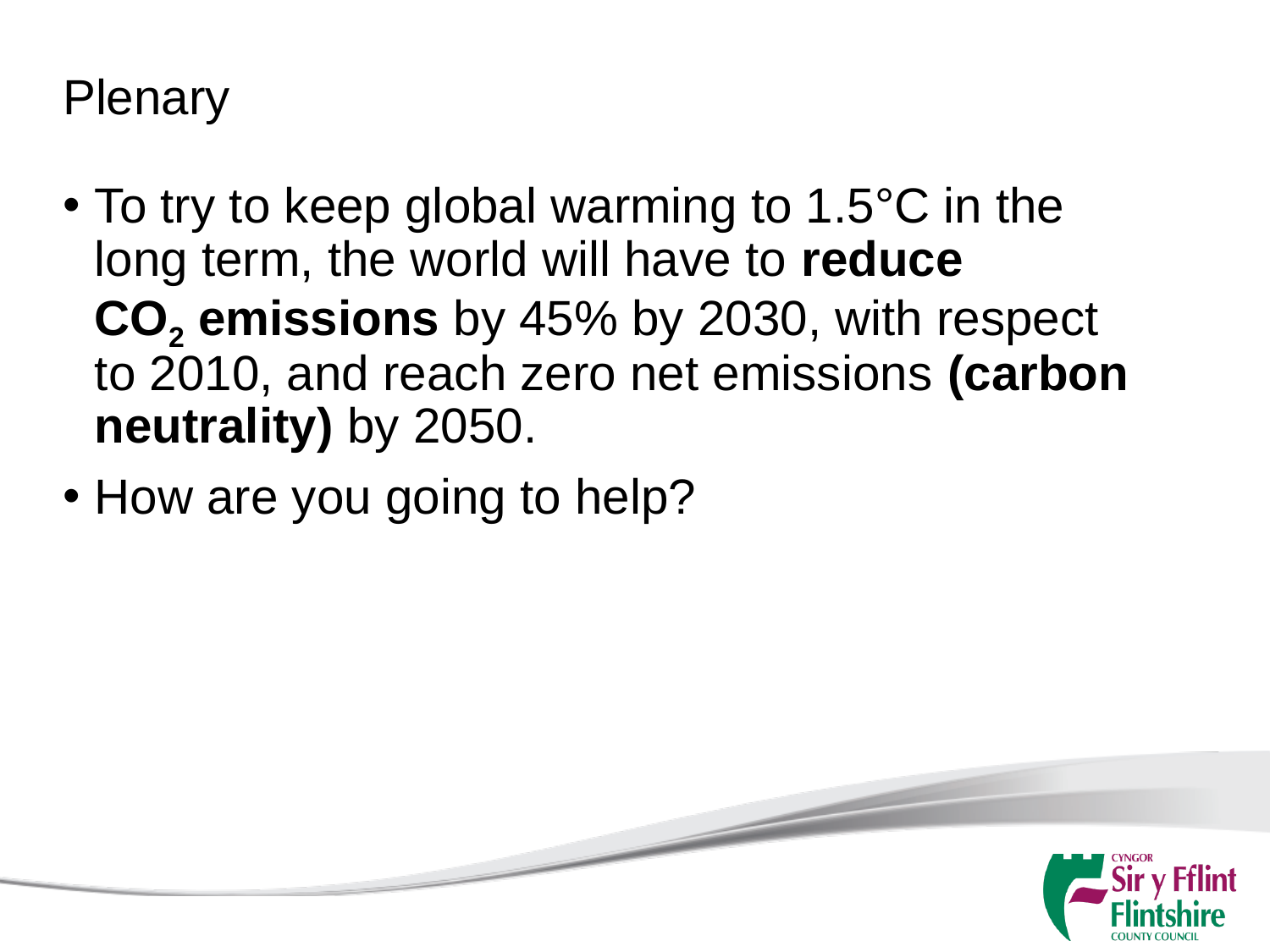

# Plenary
To try to keep global warming to 1.5°C in the long term, the world will have to reduce CO2 emissions by 45% by 2030, with respect to 2010, and reach zero net emissions (carbon neutrality) by 2050.
How are you going to help?